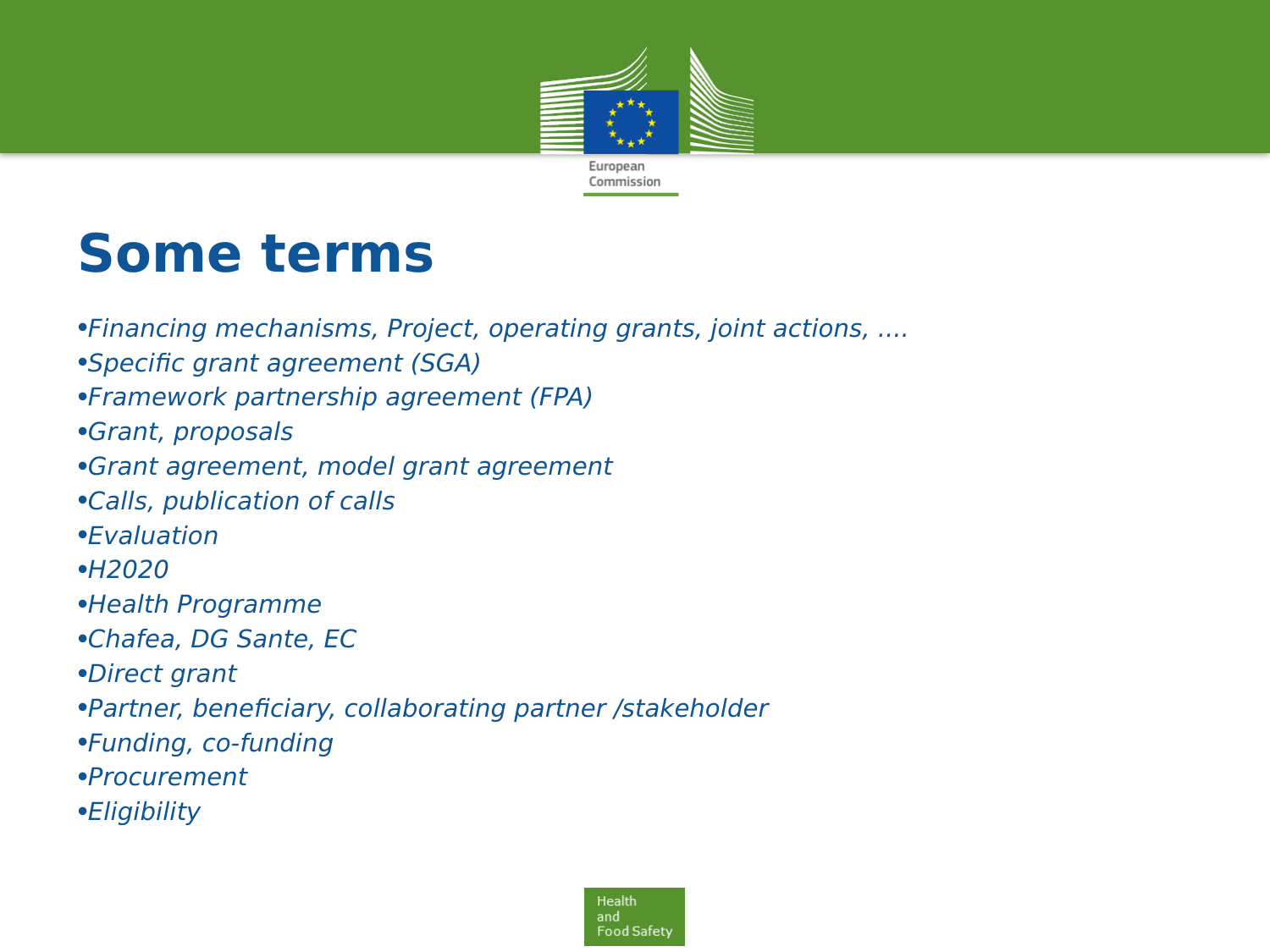

# Some terms
Financing mechanisms, Project, operating grants, joint actions, ....
Specific grant agreement (SGA)
Framework partnership agreement (FPA)
Grant, proposals
Grant agreement, model grant agreement
Calls, publication of calls
Evaluation
H2020
Health Programme
Chafea, DG Sante, EC
Direct grant
Partner, beneficiary, collaborating partner /stakeholder
Funding, co-funding
Procurement
Eligibility